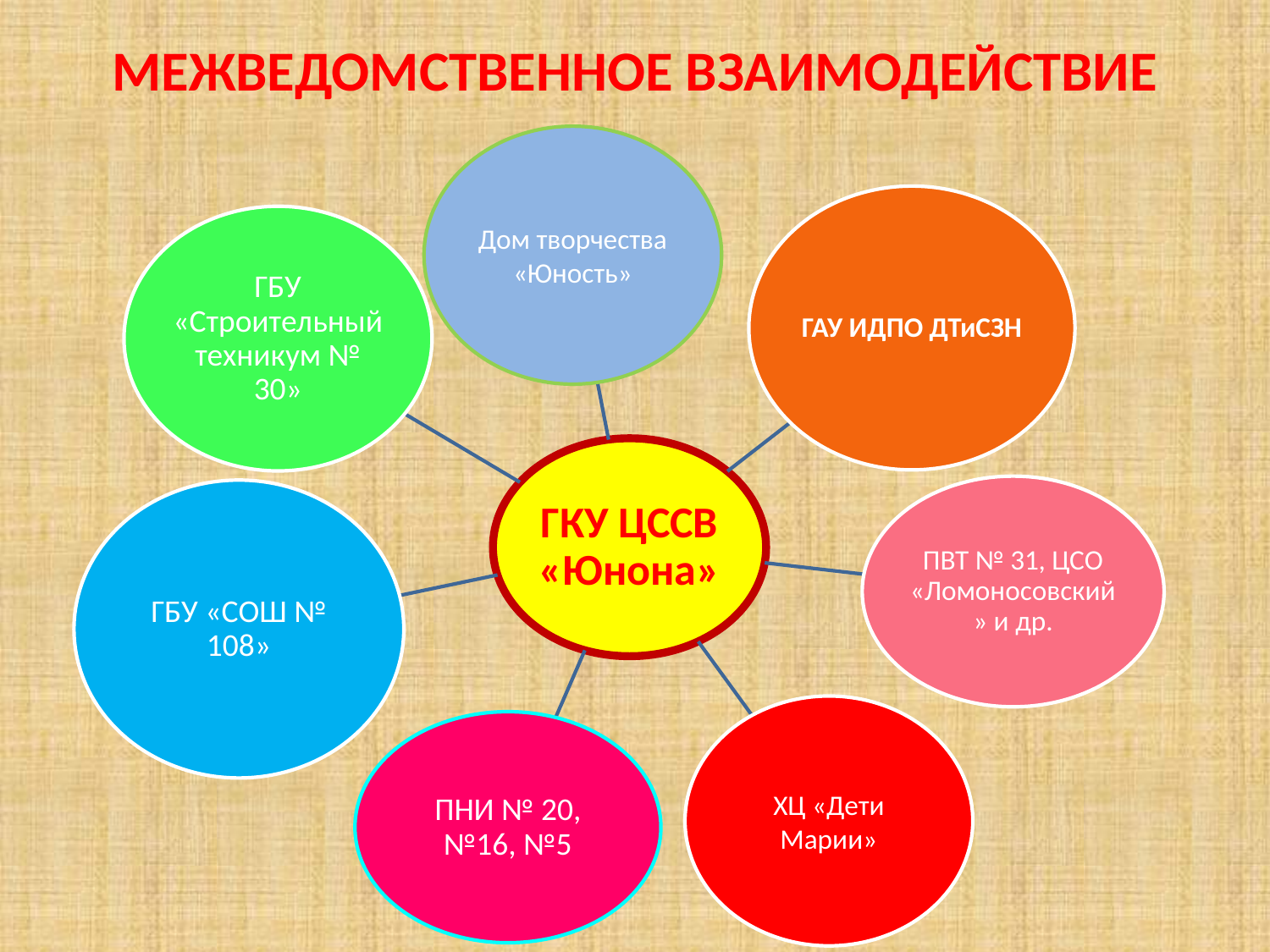

# МЕЖВЕДОМСТВЕННОЕ ВЗАИМОДЕЙСТВИЕ
ГКУ ЦССВ «Юнона»

Дом творчества «Юность»

ГАУ ИДПО ДТиСЗН

ПВТ № 31, ЦСО «Ломоносовский» и др.

ХЦ «Дети Марии»

ПНИ № 20, №16, №5

ГБУ «СОШ № 108»

ГБУ «Строительный техникум № 30»